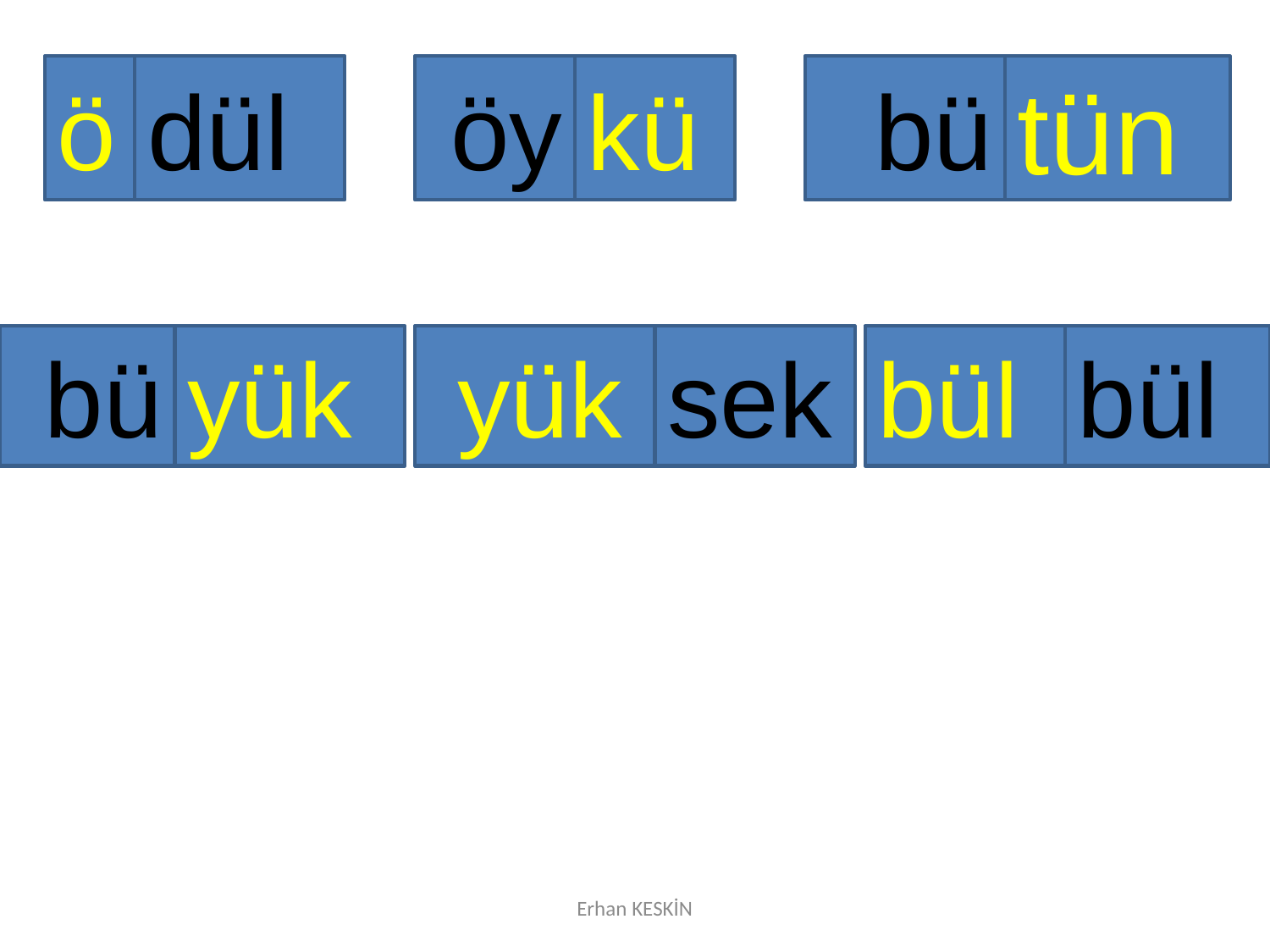

ö
dül
öy
kü
bü
tün
bü
yük
yük
sek
bül
bül
Erhan KESKİN